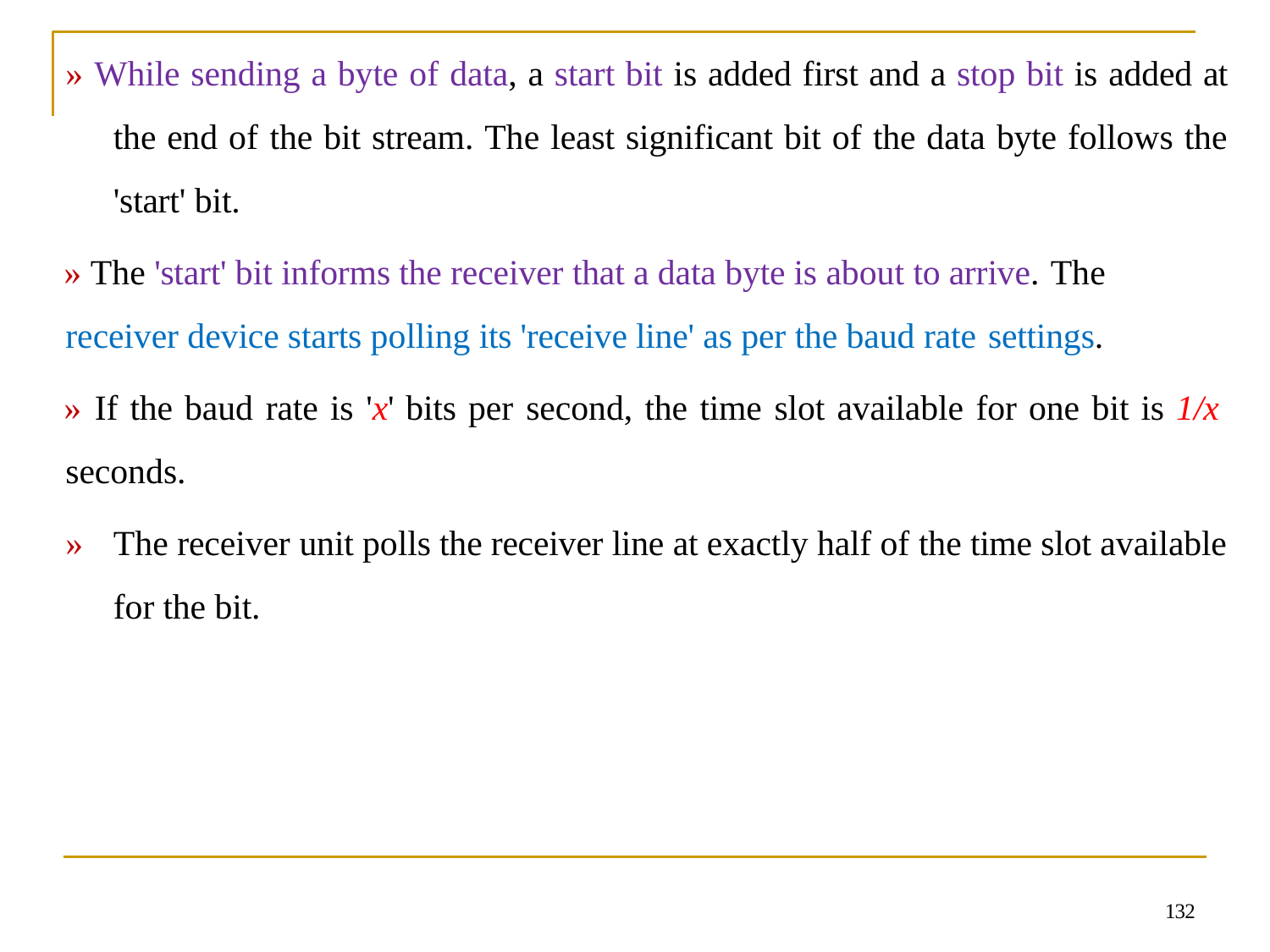

» While sending a byte of data, a start bit is added first and a stop bit is added at  the end of the bit stream. The least significant bit of the data byte follows the  'start' bit.
» The 'start' bit informs the receiver that a data byte is about to arrive. The
receiver device starts polling its 'receive line' as per the baud rate settings.
» If the baud rate is 'x' bits per second, the time slot available for one bit is 1/x
seconds.
»	The receiver unit polls the receiver line at exactly half of the time slot available  for the bit.
132